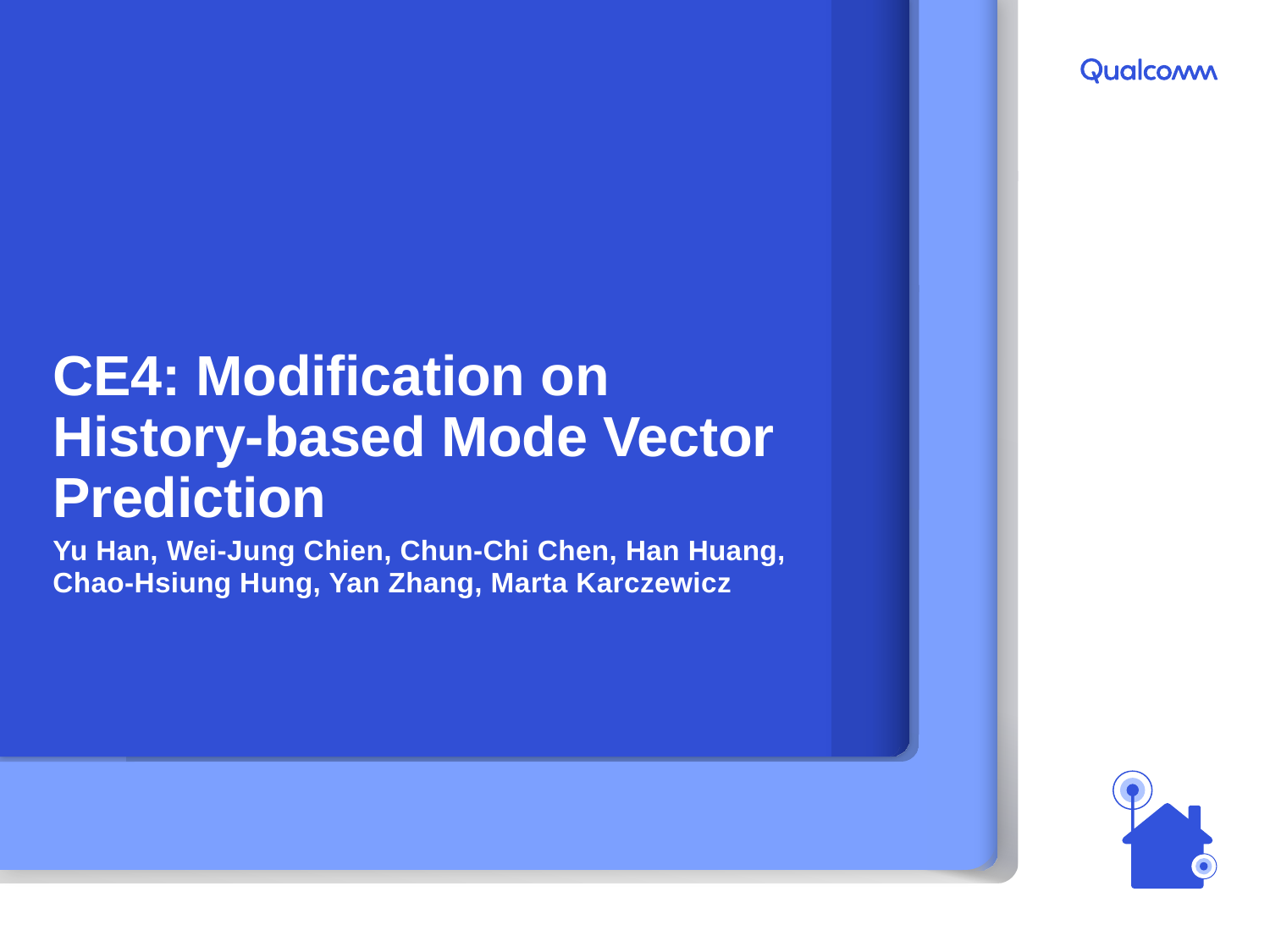

# CE4: Modification on History-based Mode Vector Prediction
Yu Han, Wei-Jung Chien, Chun-Chi Chen, Han Huang, Chao-Hsiung Hung, Yan Zhang, Marta Karczewicz